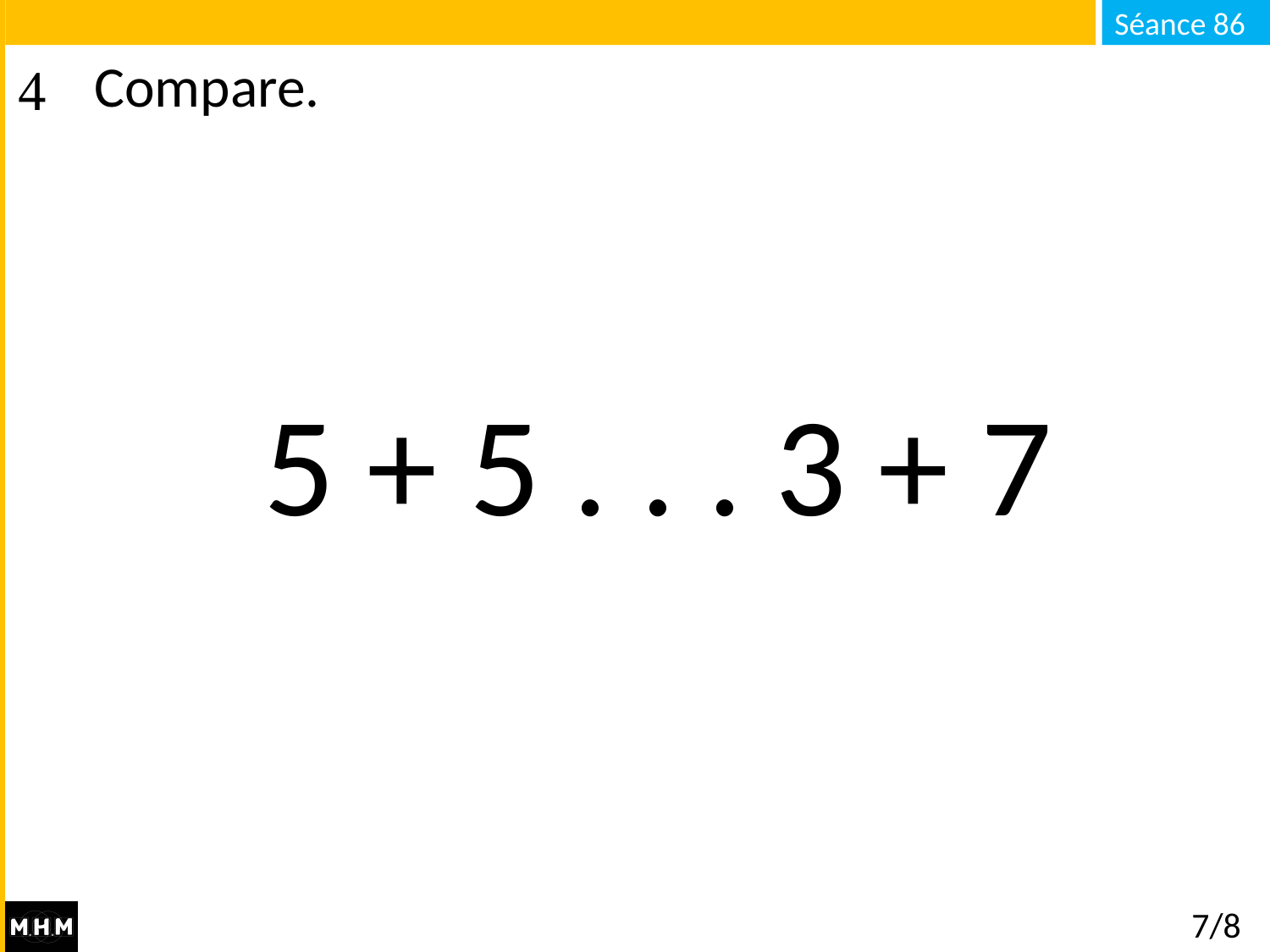

# Compare.
5 + 5 . . . 3 + 7
7/8